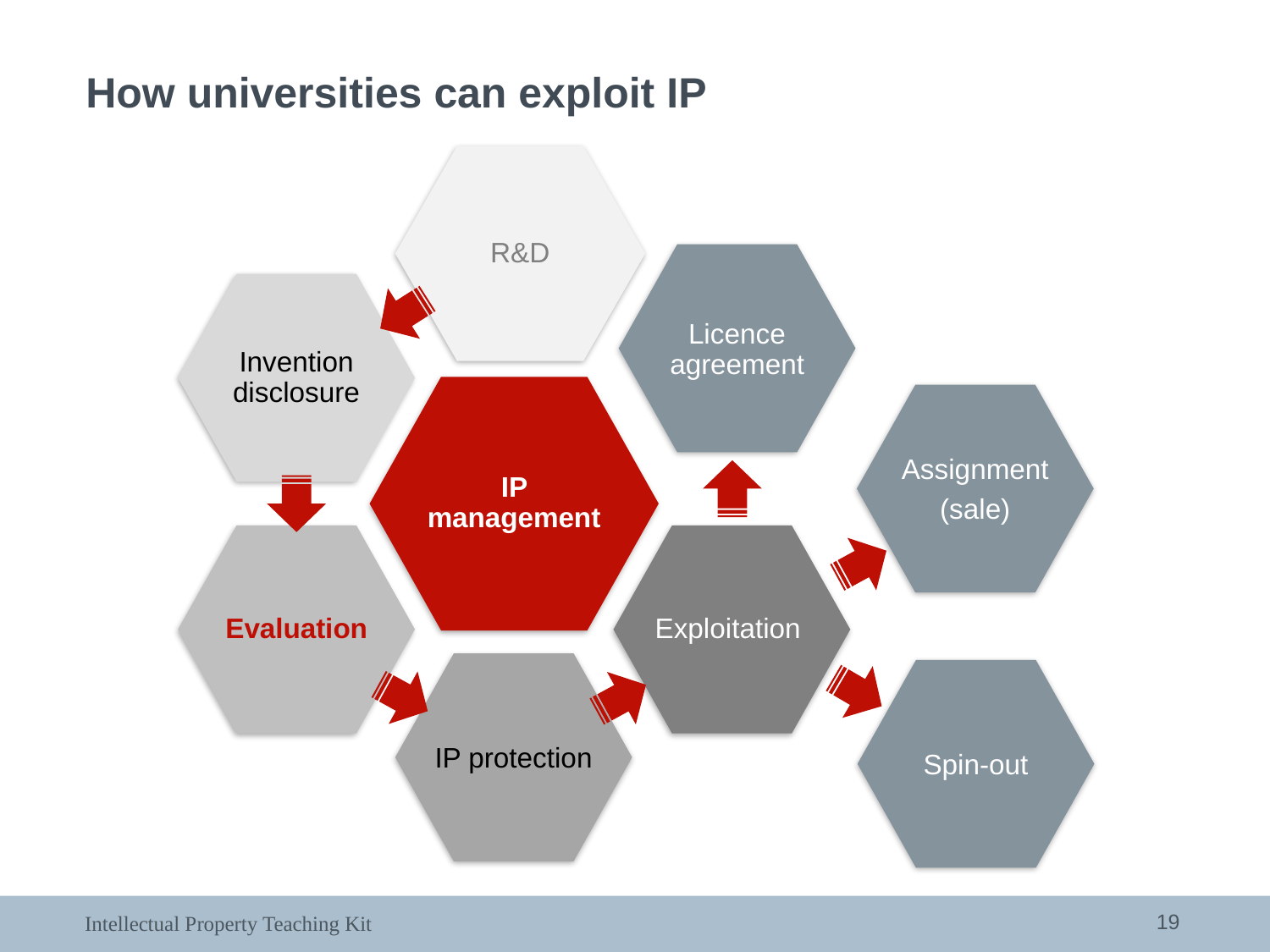

# How universities can exploit IP
R&D

Licence agreement

Invention disclosure
IP management
Evaluation
Exploitation

IP protection

Assignment
(sale)

Spin-out

19
Intellectual Property Teaching Kit